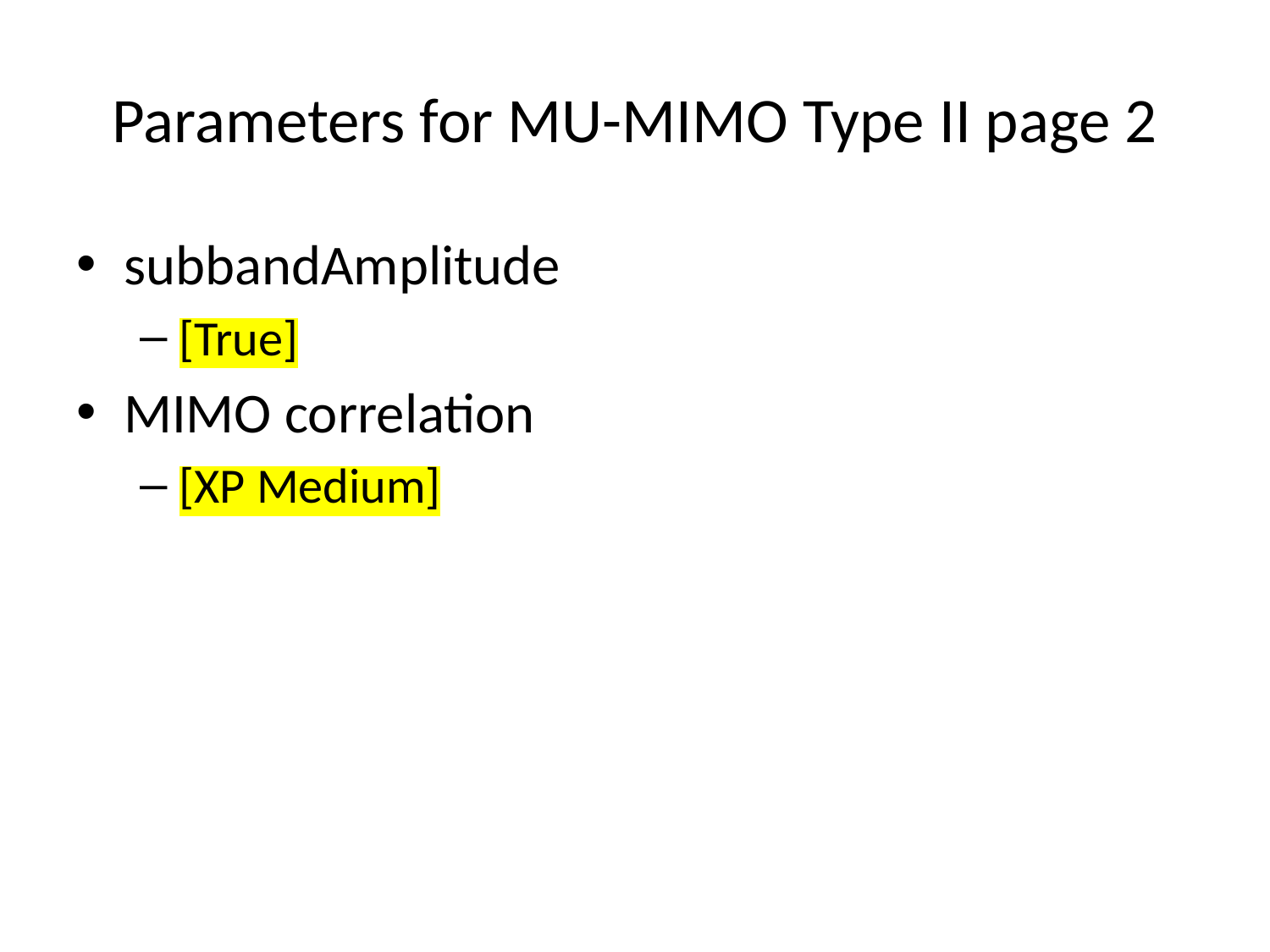

# Parameters for MU-MIMO Type II page 2
subbandAmplitude
[True]
MIMO correlation
[XP Medium]